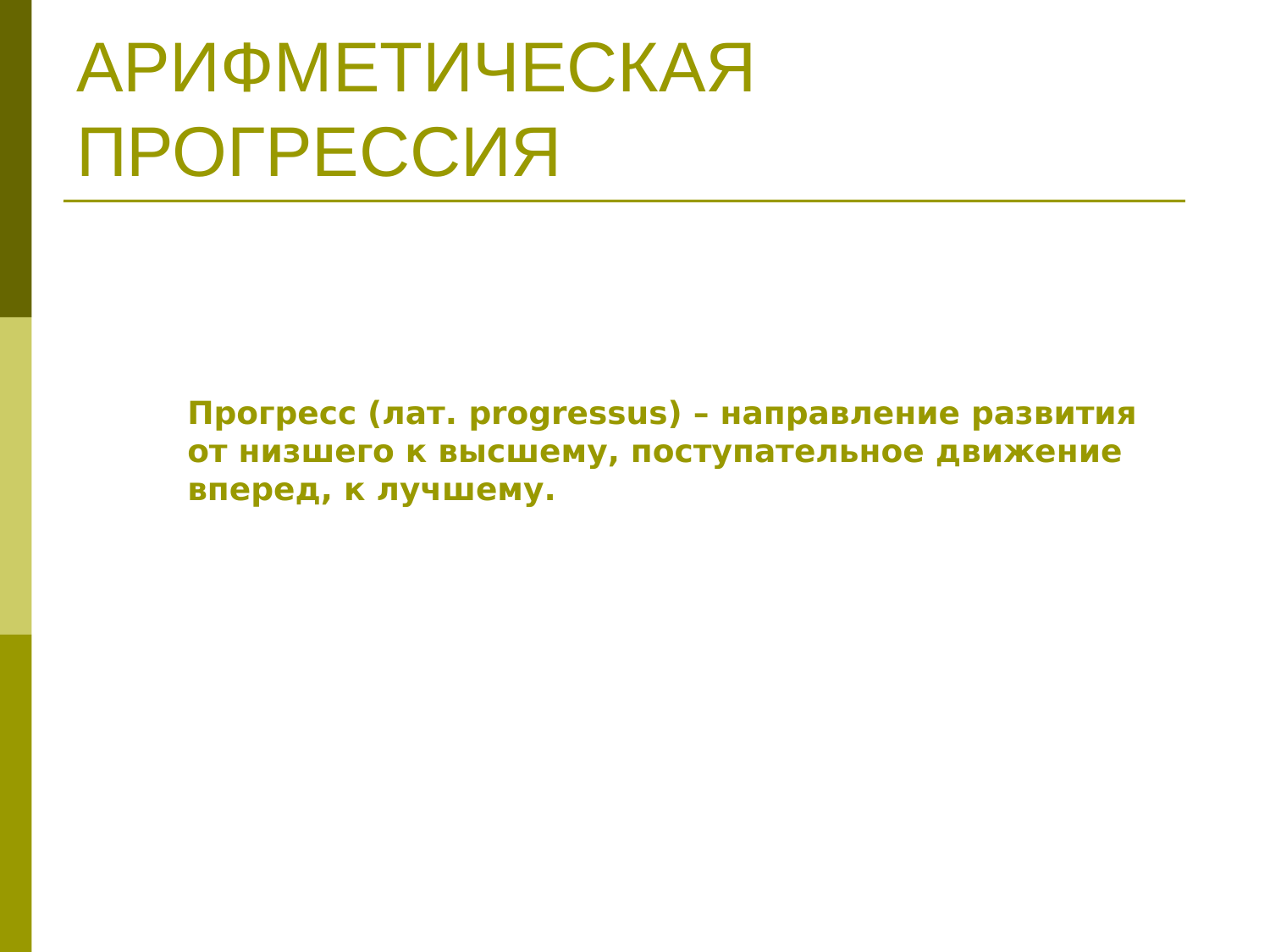

АРИФМЕТИЧЕСКАЯ ПРОГРЕССИЯ
Прогресс (лат. progressus) – направление развития от низшего к высшему, поступательное движение вперед, к лучшему.